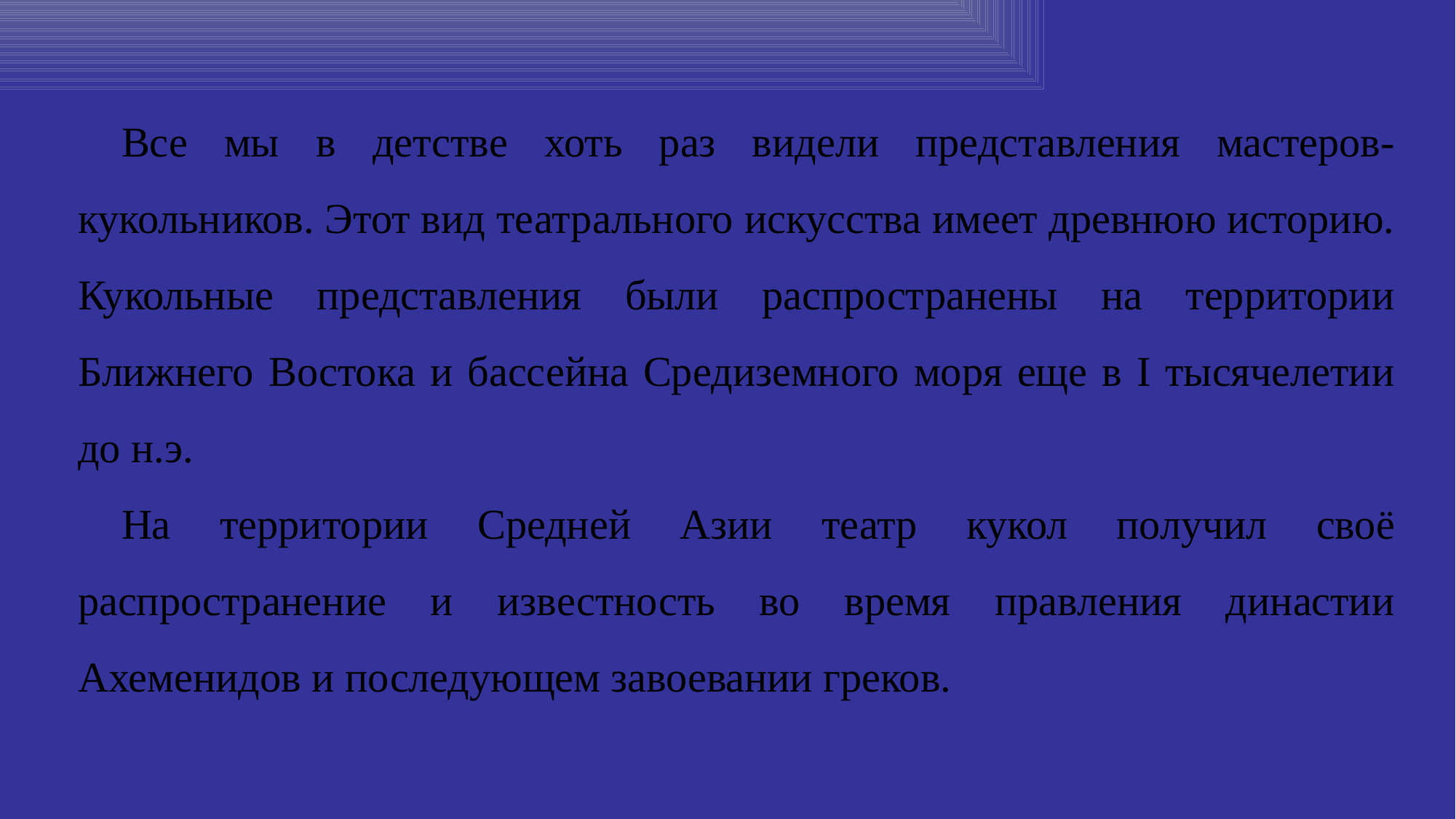

Все мы в детстве хоть раз видели представления мастеров-кукольников. Этот вид театрального искусства имеет древнюю историю. Кукольные представления были распространены на территории Ближнего Востока и бассейна Средиземного моря еще в I тысячелетии до н.э.
На территории Средней Азии театр кукол получил своё распространение и известность во время правления династии Ахеменидов и последующем завоевании греков.